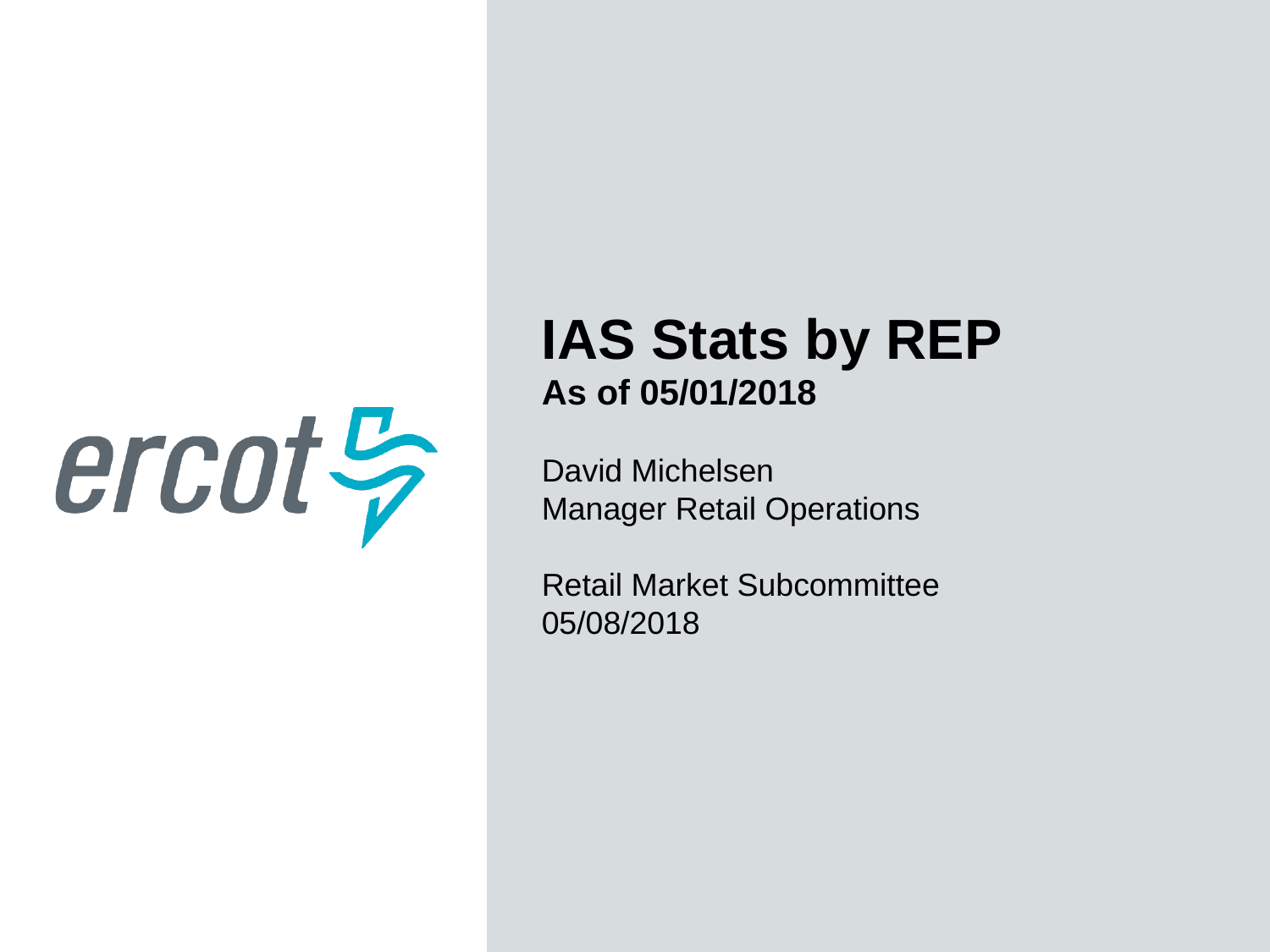

IAS Stats by REP
As of 05/01/2018

David Michelsen
Manager Retail Operations

Retail Market Subcommittee
05/08/2018